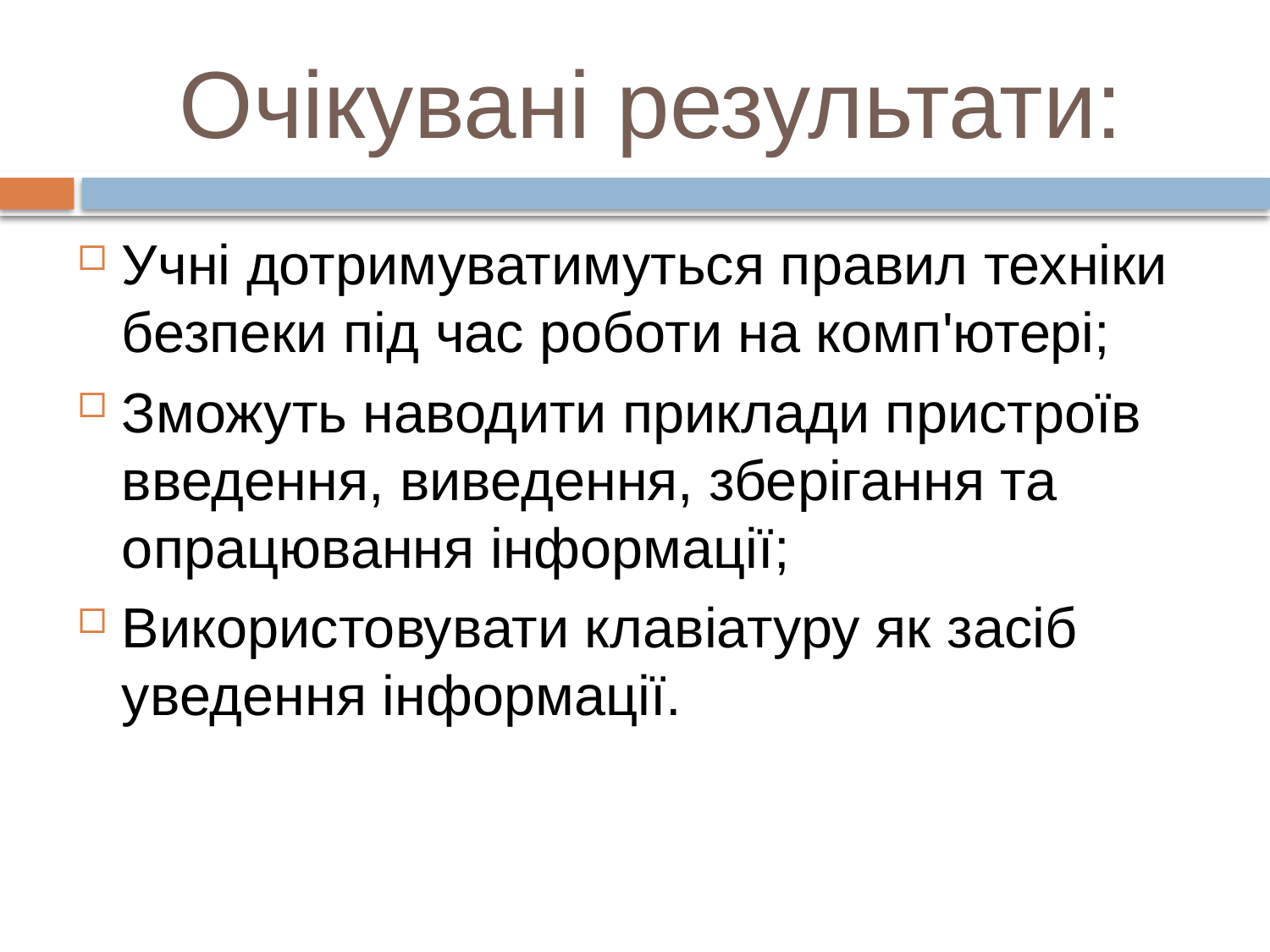

# Очікувані результати:
Учні дотримуватимуться правил техніки безпеки під час роботи на комп'ютері;
Зможуть наводити приклади пристроїв введення, виведення, зберігання та опрацювання інформації;
Використовувати клавіатуру як засіб уведення інформації.